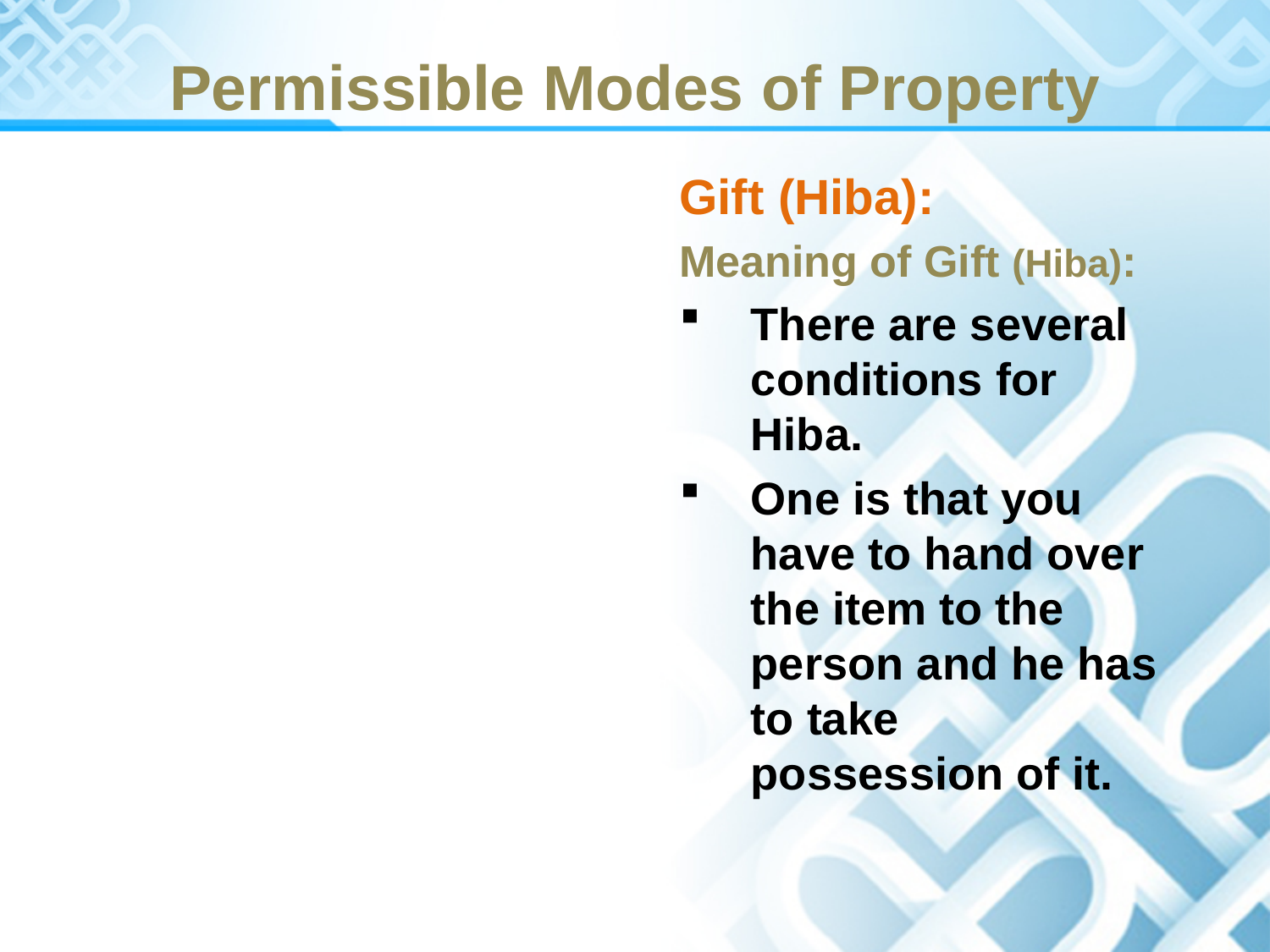

Permissible Modes of Property
Gift (Hiba):
Meaning of Gift (Hiba):
There are several conditions for Hiba.
One is that you have to hand over the item to the person and he has to take possession of it.